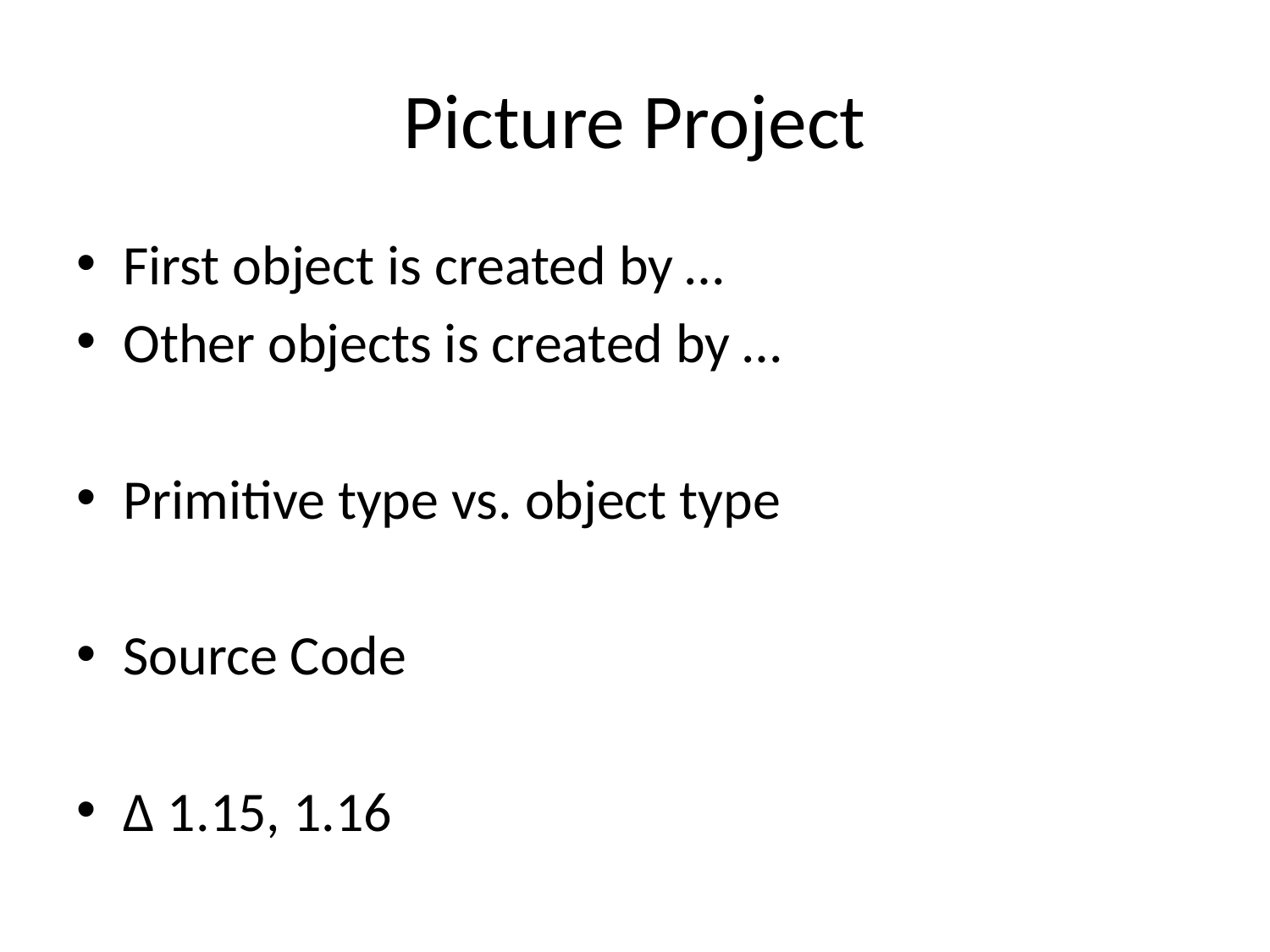

# Picture Project
First object is created by …
Other objects is created by …

Primitive type vs. object type

Source Code

∆ 1.15, 1.16